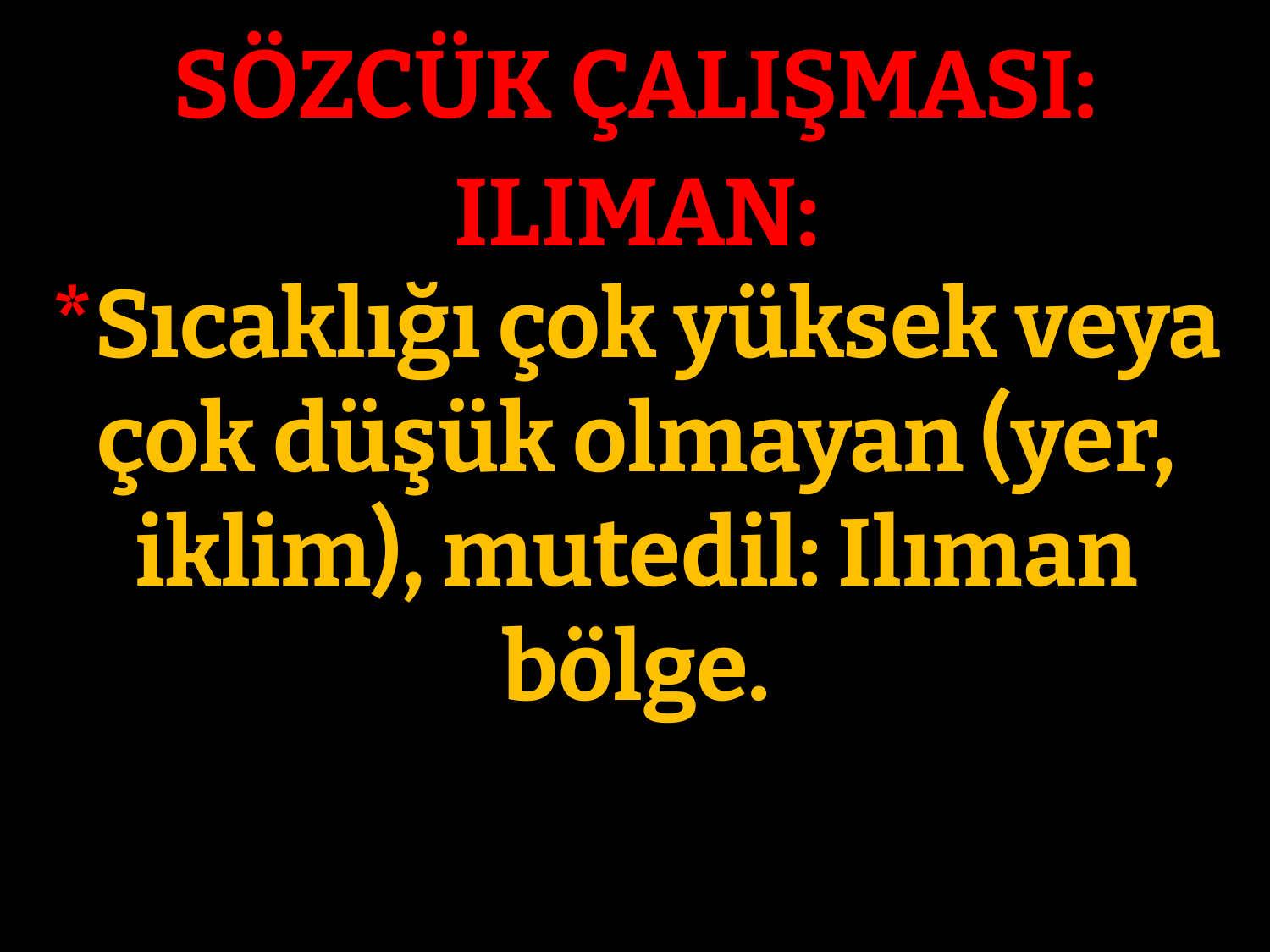

SÖZCÜK ÇALIŞMASI:
ILIMAN:
*Sıcaklığı çok yüksek veya çok düşük olmayan (yer, iklim), mutedil: Ilıman bölge.